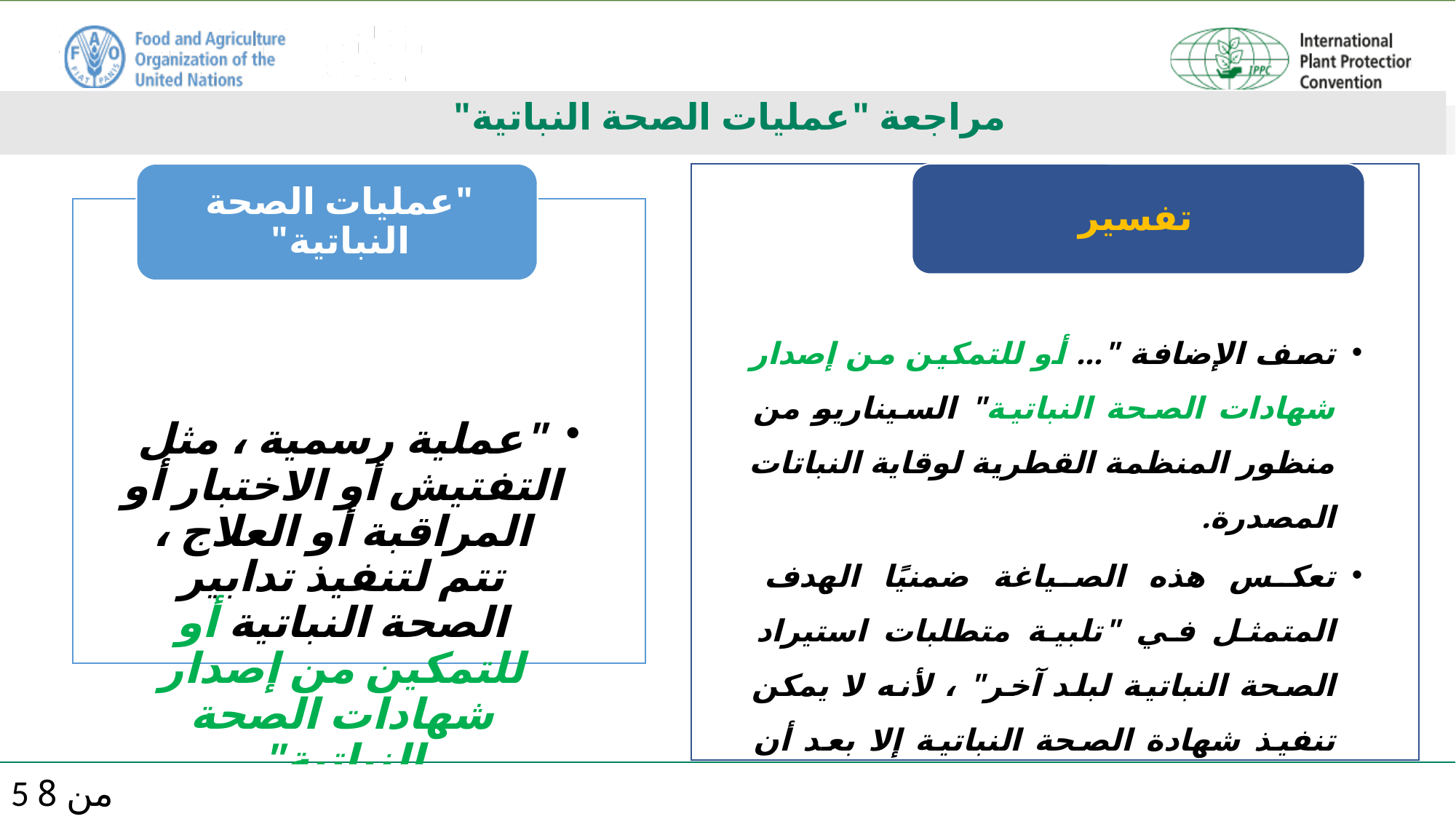

# مراجعة "عملیات الصحة النباتية"

"عملية رسمية ، مثل التفتيش أو الاختبار أو المراقبة أو العلاج ، تتم لتنفيذ تدابير الصحة النباتية أو للتمكين من إصدار شهادات الصحة النباتية"
"عملیات الصحة النباتية"
تصف الإضافة "... أو للتمكين من إصدار شهادات الصحة النباتية" السيناريو من منظور المنظمة القطرية لوقاية النباتات المصدرة.
تعكس هذه الصياغة ضمنيًا الهدف المتمثل في "تلبية متطلبات استيراد الصحة النباتية لبلد آخر" ، لأنه لا يمكن تنفيذ شهادة الصحة النباتية إلا بعد أن يكون البلد المصدر قادرًا على الإعلان عن استيفاء متطلبات الصحة النباتية للاستيراد.
 تفسير
5 من 8